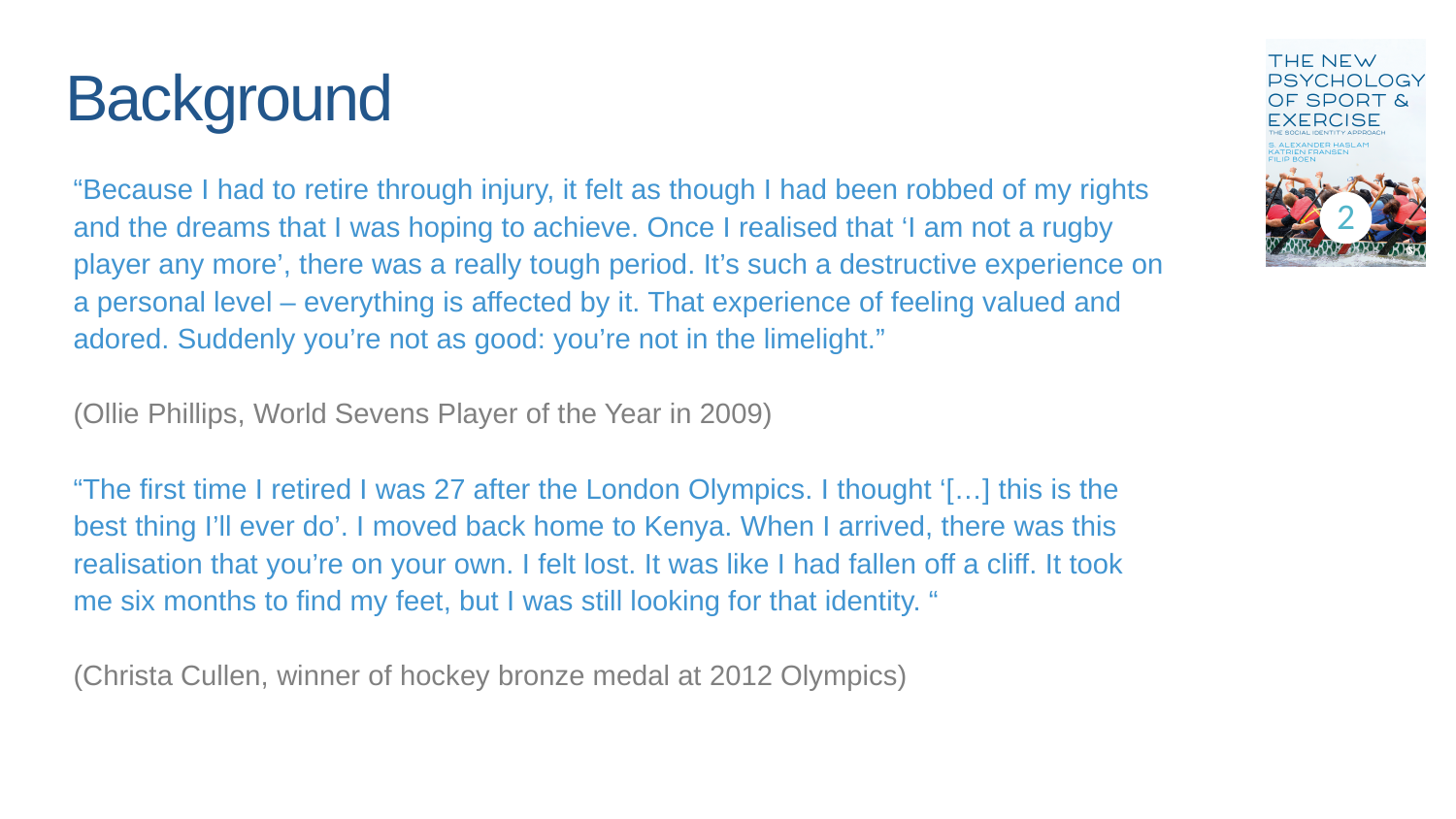

# Background
2
“Because I had to retire through injury, it felt as though I had been robbed of my rights and the dreams that I was hoping to achieve. Once I realised that ‘I am not a rugby player any more’, there was a really tough period. It’s such a destructive experience on a personal level – everything is affected by it. That experience of feeling valued and adored. Suddenly you’re not as good: you’re not in the limelight.”

(Ollie Phillips, World Sevens Player of the Year in 2009)

“The first time I retired I was 27 after the London Olympics. I thought ‘[…] this is the best thing I’ll ever do’. I moved back home to Kenya. When I arrived, there was this realisation that you’re on your own. I felt lost. It was like I had fallen off a cliff. It took me six months to find my feet, but I was still looking for that identity. “

(Christa Cullen, winner of hockey bronze medal at 2012 Olympics)